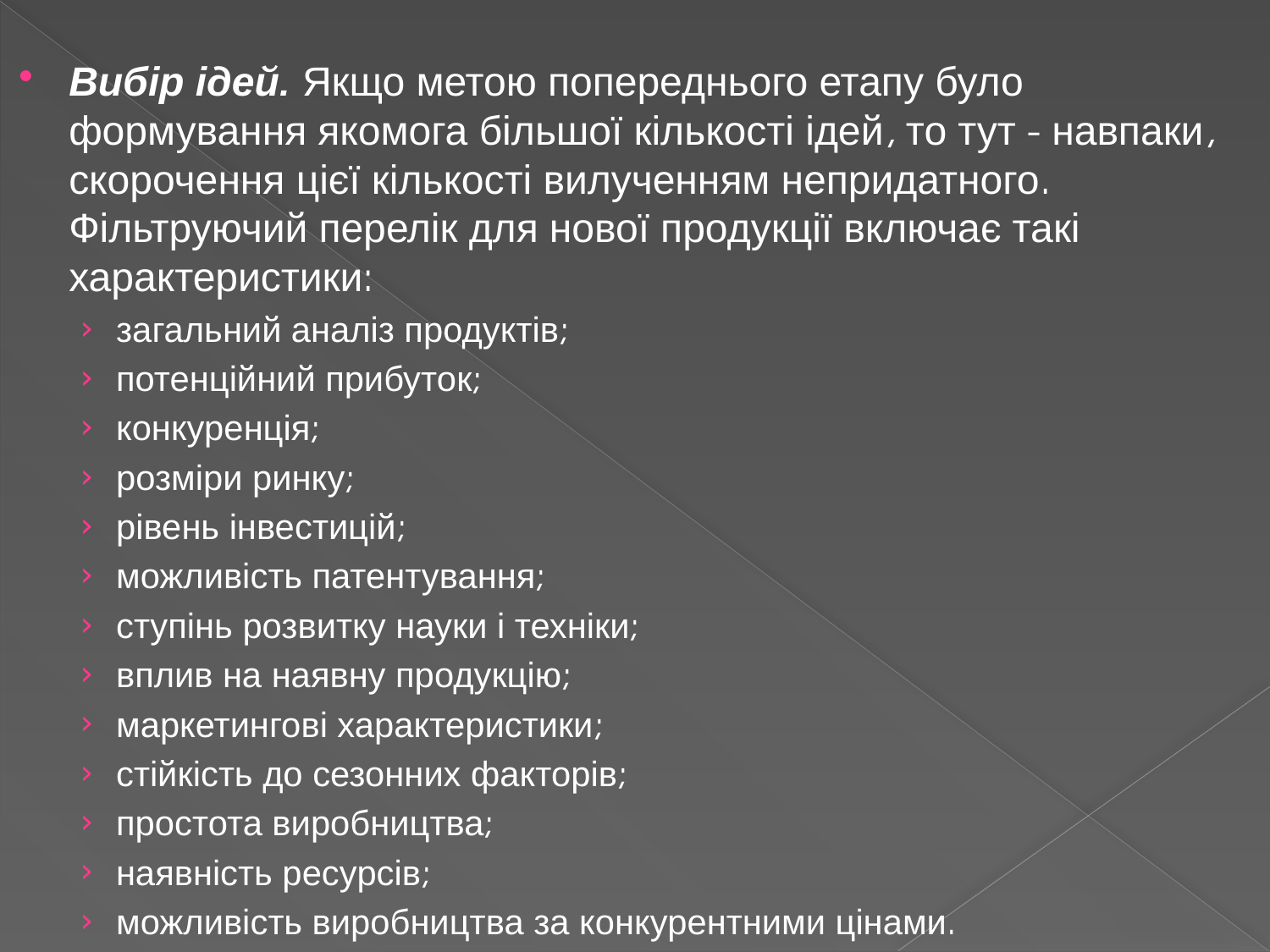

Вибір ідей. Якщо метою попереднього етапу було формування якомога більшої кількості ідей, то тут - навпаки, скорочення цієї кількості вилученням непридатного. Фільтруючий перелік для нової продукції включає такі характеристики:
загальний аналіз продуктів;
потенційний прибуток;
конкуренція;
розміри ринку;
рівень інвестицій;
можливість патентування;
ступінь розвитку науки і техніки;
вплив на наявну продукцію;
маркетингові характеристики;
стійкість до сезонних факторів;
простота виробництва;
наявність ресурсів;
можливість виробництва за конкурентними цінами.